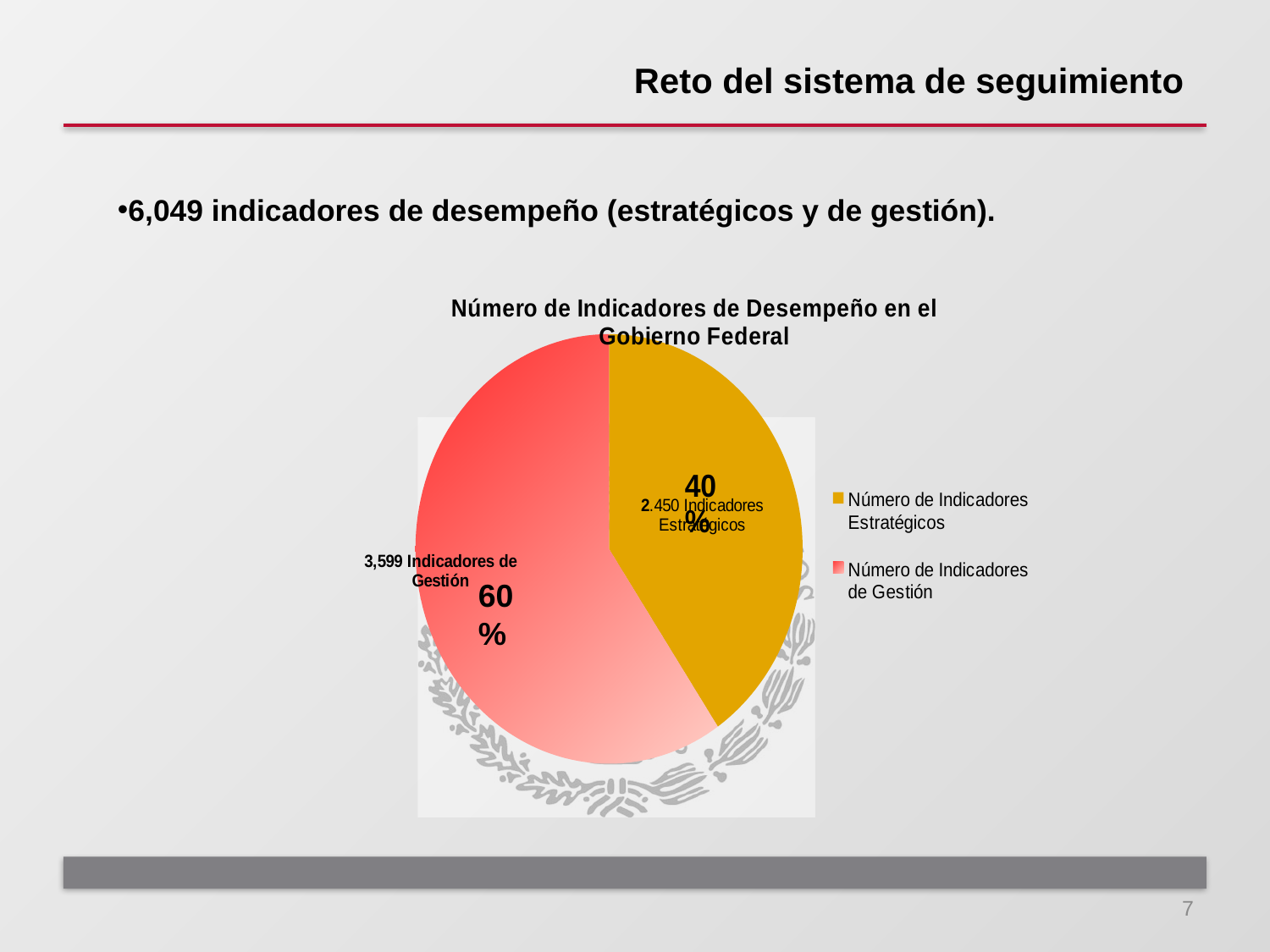

# Reto del sistema de seguimiento

6,049 indicadores de desempeño (estratégicos y de gestión).

### Chart: Número de Indicadores de Desempeño en el Gobierno Federal

| Category | Número de Indicadores |
|---|---|
| Número de Indicadores Estratégicos | 2450.0 |
| Número de Indicadores de Gestión | 3599.0 |
60%
7